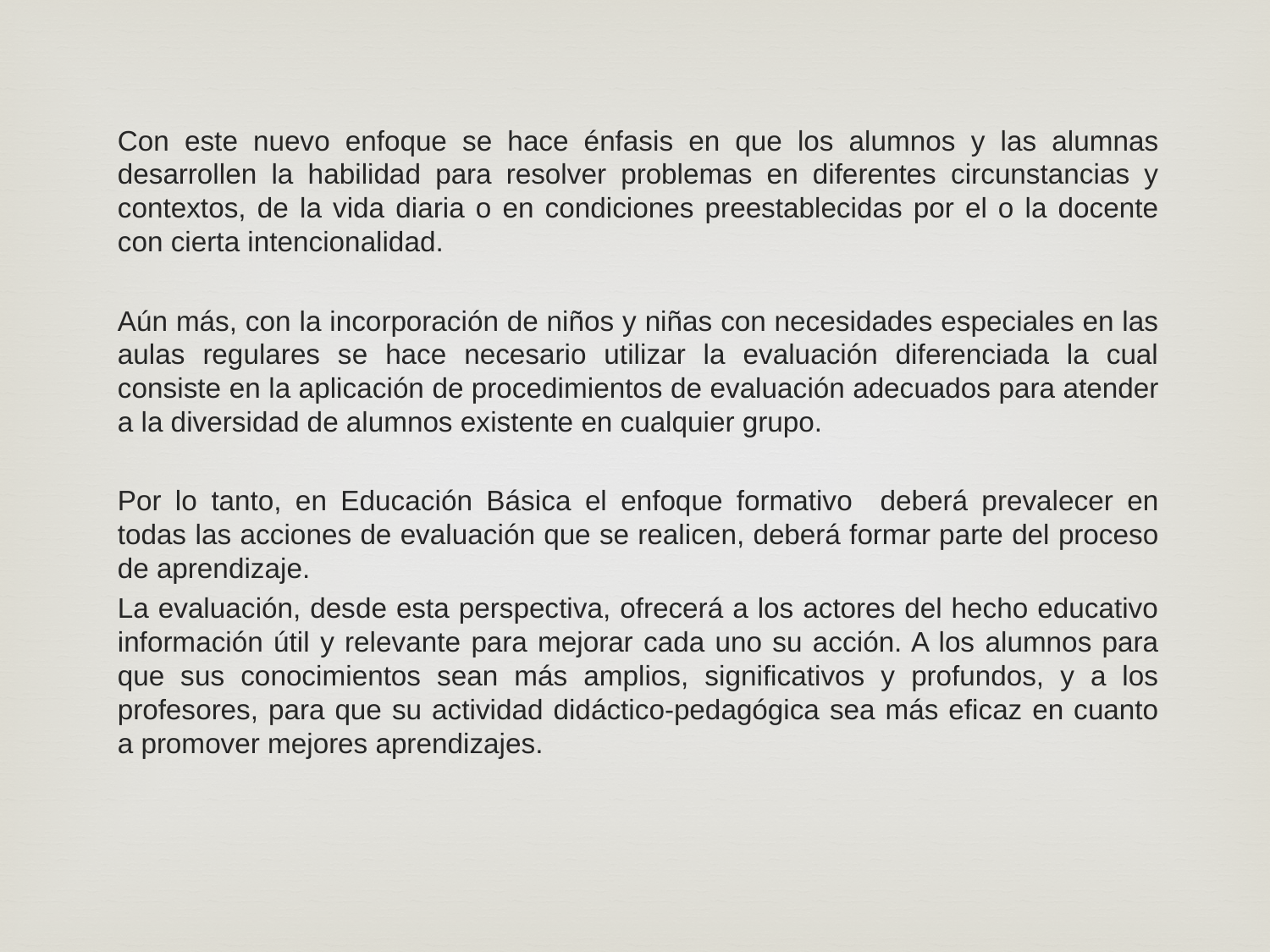

Con este nuevo enfoque se hace énfasis en que los alumnos y las alumnas desarrollen la habilidad para resolver problemas en diferentes circunstancias y contextos, de la vida diaria o en condiciones preestablecidas por el o la docente con cierta intencionalidad.

Aún más, con la incorporación de niños y niñas con necesidades especiales en las aulas regulares se hace necesario utilizar la evaluación diferenciada la cual consiste en la aplicación de procedimientos de evaluación adecuados para atender a la diversidad de alumnos existente en cualquier grupo.

Por lo tanto, en Educación Básica el enfoque formativo  deberá prevalecer en todas las acciones de evaluación que se realicen, deberá formar parte del proceso de aprendizaje.
La evaluación, desde esta perspectiva, ofrecerá a los actores del hecho educativo información útil y relevante para mejorar cada uno su acción. A los alumnos para que sus conocimientos sean más amplios, significativos y profundos, y a los profesores, para que su actividad didáctico-pedagógica sea más eficaz en cuanto a promover mejores aprendizajes.